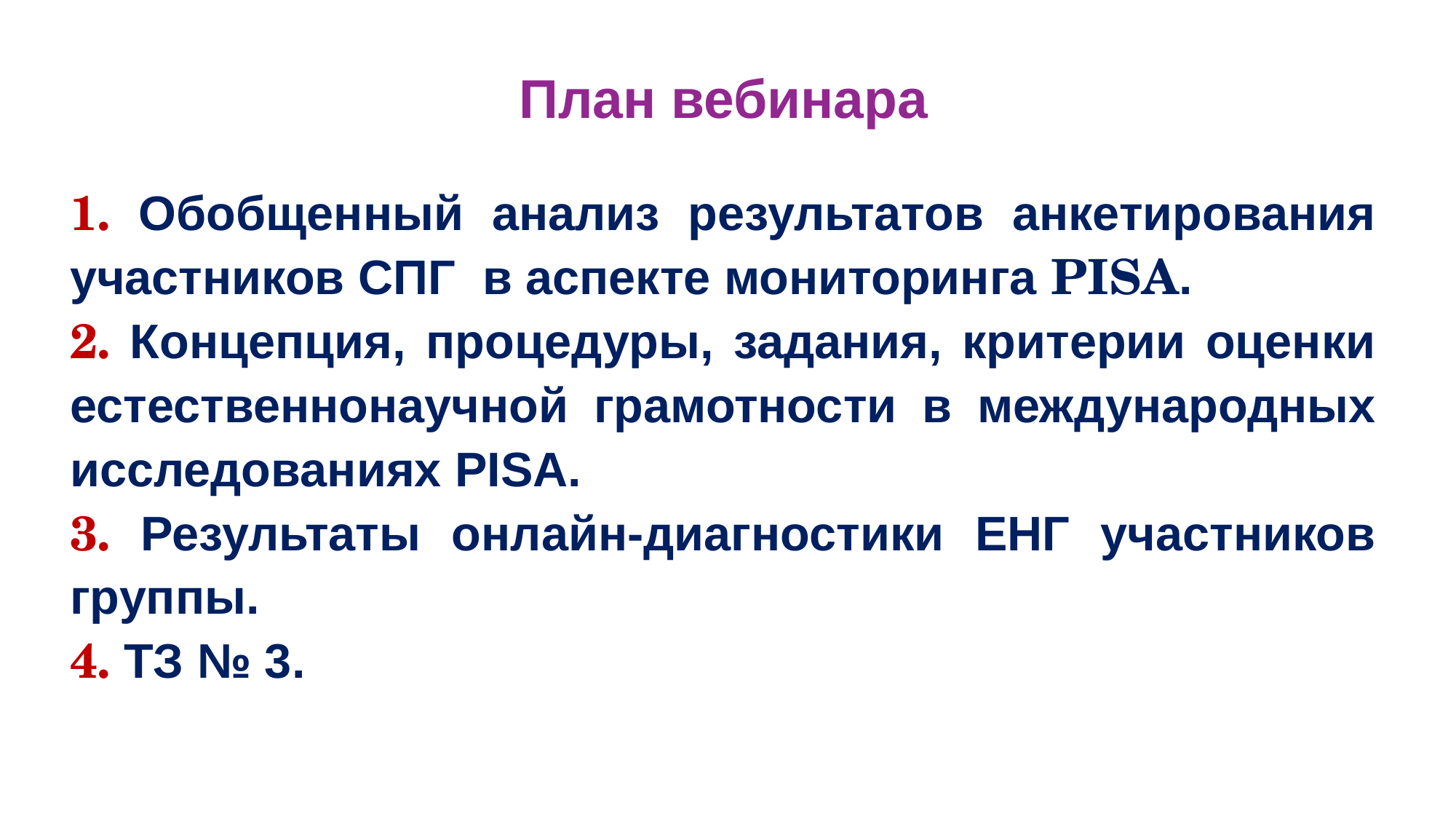

План вебинара
 Обобщенный анализ результатов анкетирования участников СПГ  в аспекте мониторинга PISA.
 Концепция, процедуры, задания, критерии оценки естественнонаучной грамотности в международных исследованиях PISA.
 Результаты онлайн-диагностики ЕНГ участников группы.
 ТЗ № 3.